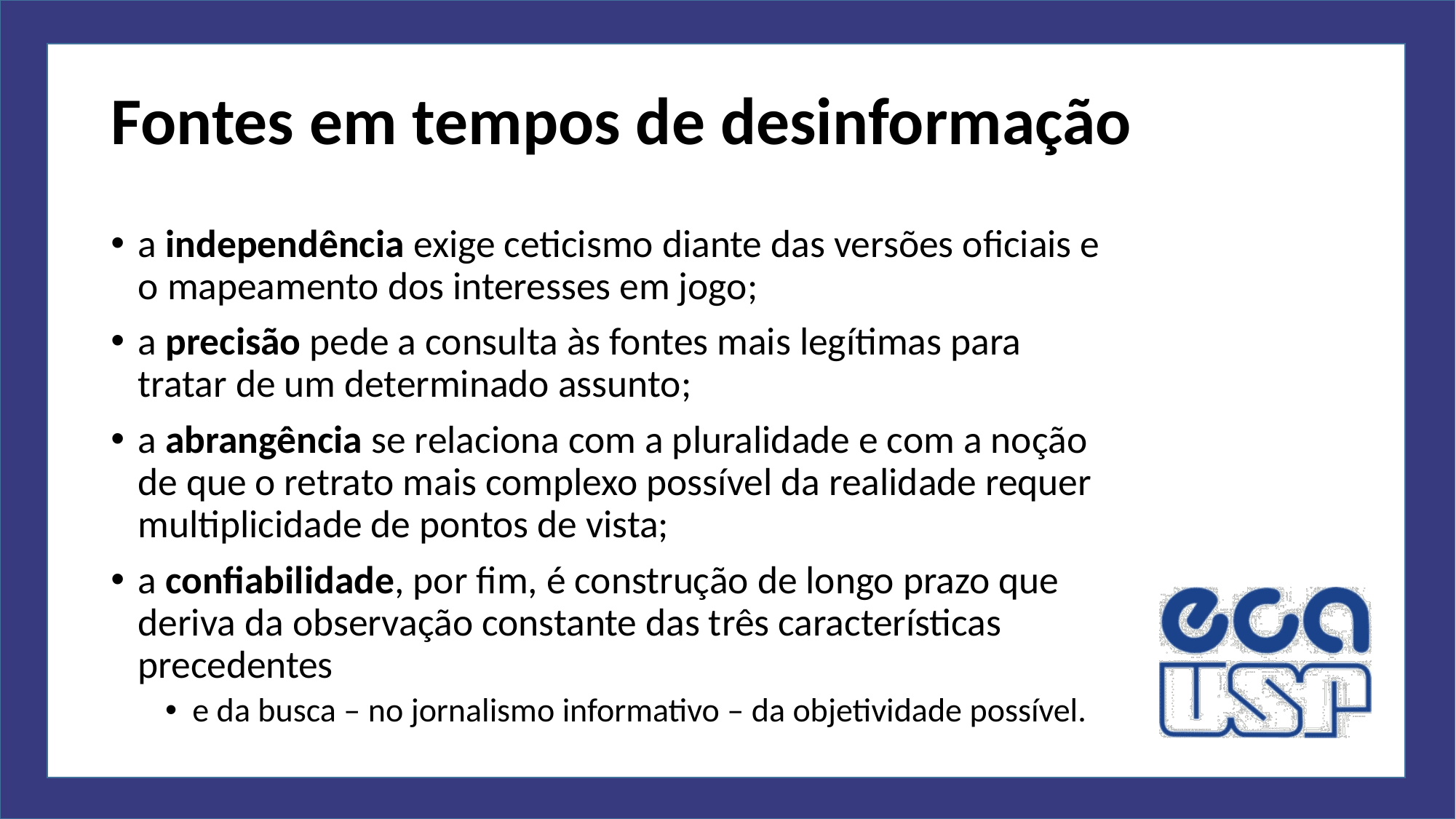

# Fontes em tempos de desinformação
a independência exige ceticismo diante das versões oficiais e o mapeamento dos interesses em jogo;
a precisão pede a consulta às fontes mais legítimas para tratar de um determinado assunto;
a abrangência se relaciona com a pluralidade e com a noção de que o retrato mais complexo possível da realidade requer multiplicidade de pontos de vista;
a confiabilidade, por fim, é construção de longo prazo que deriva da observação constante das três características precedentes
e da busca – no jornalismo informativo – da objetividade possível.